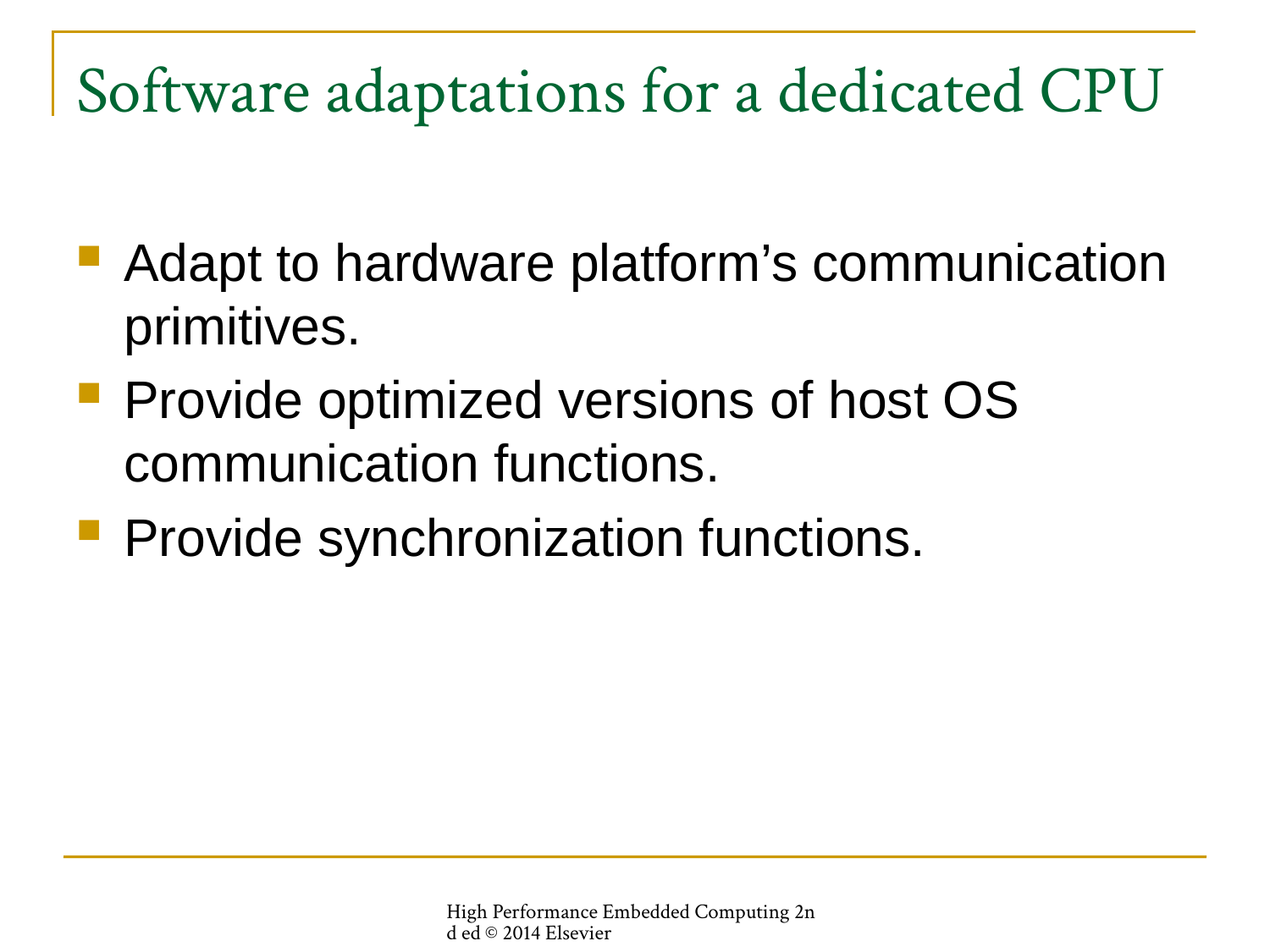

# Software adaptations for a dedicated CPU
Adapt to hardware platform’s communication primitives.
Provide optimized versions of host OS communication functions.
Provide synchronization functions.

High Performance Embedded Computing 2nd ed © 2014 Elsevier